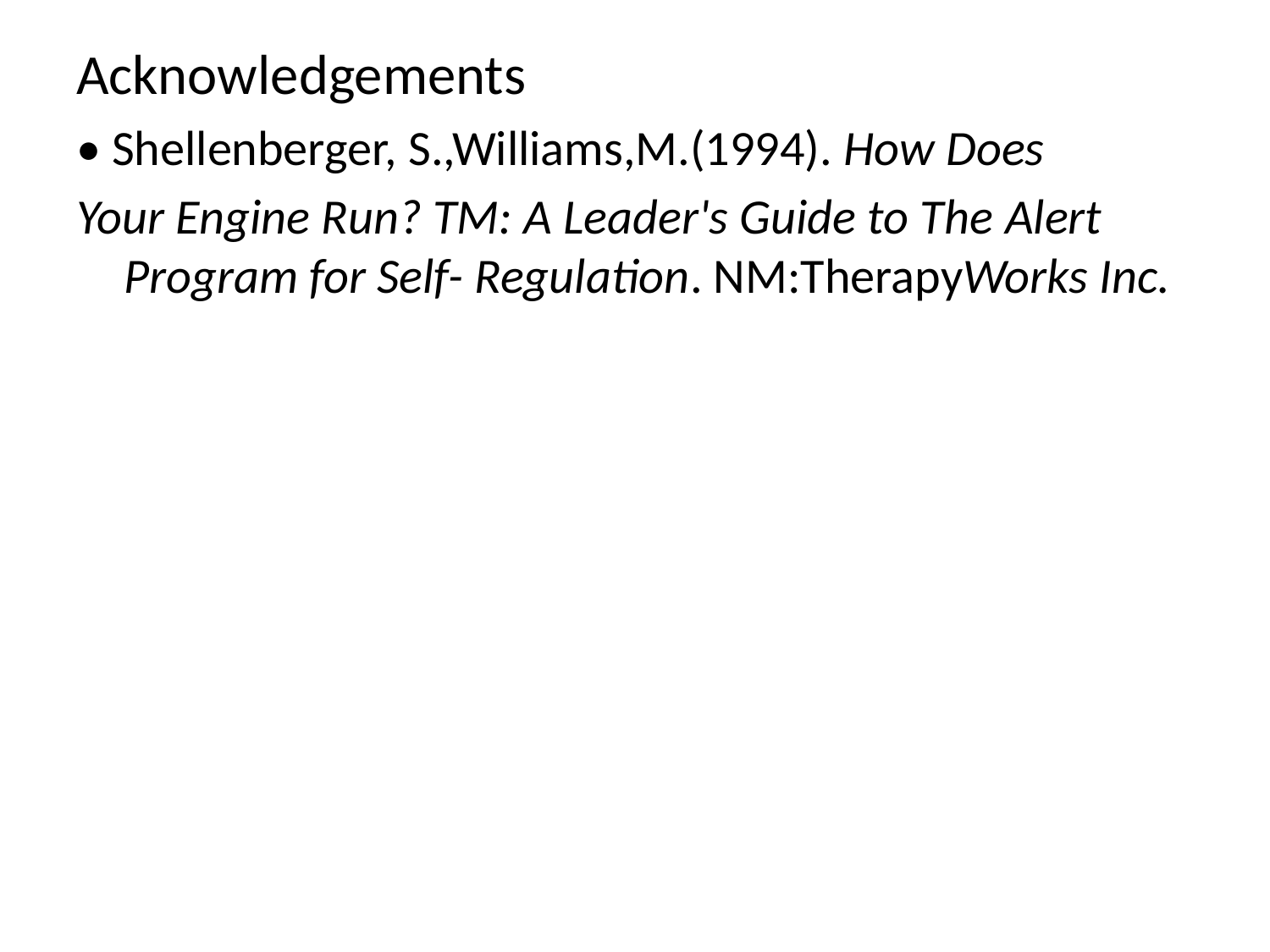

Acknowledgements
• Shellenberger, S.,Williams,M.(1994). How Does
Your Engine Run? TM: A Leader's Guide to The Alert Program for Self- Regulation. NM:TherapyWorks Inc.